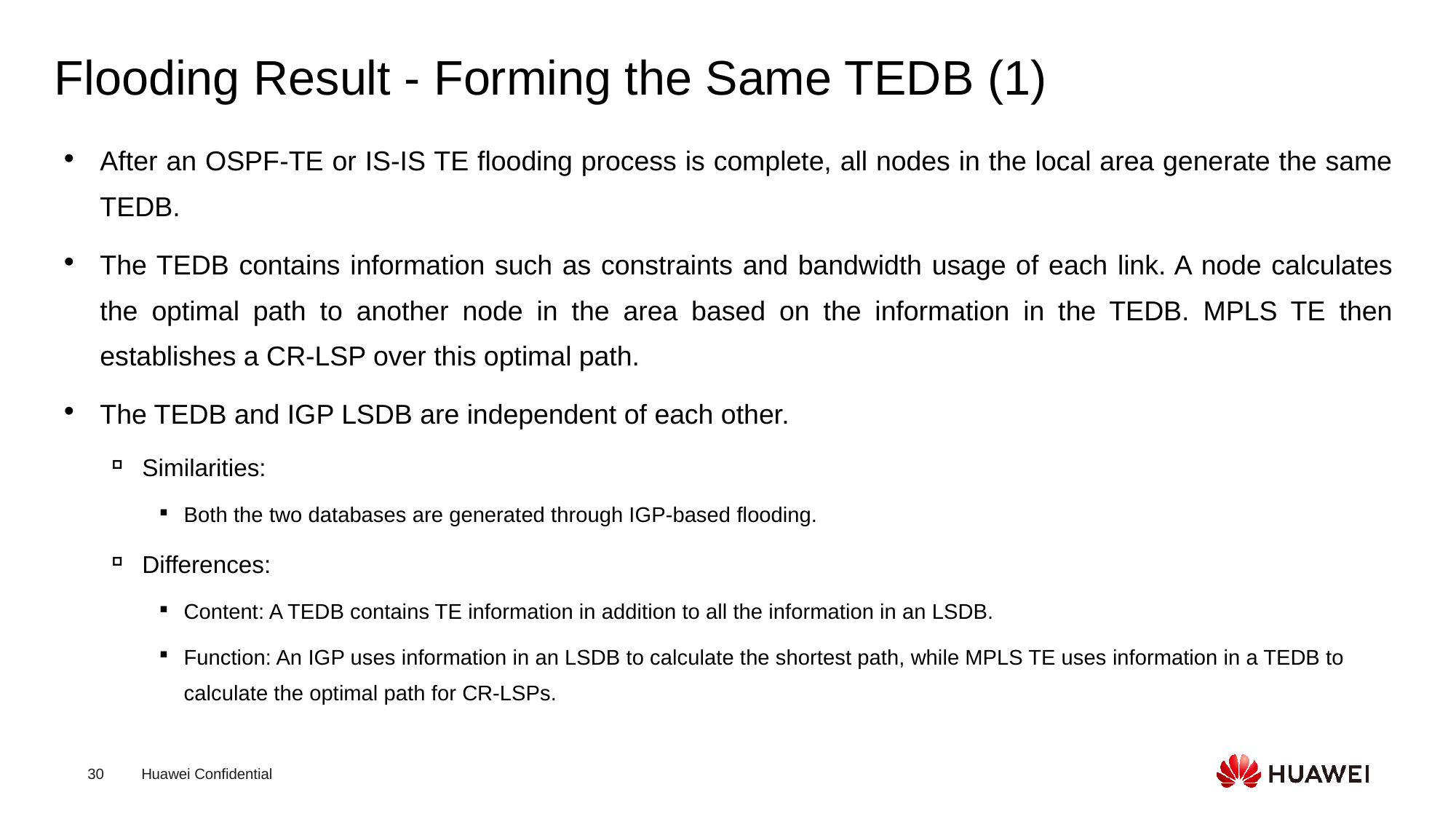

# Flooding Result - Forming the Same TEDB (1)
After an OSPF-TE or IS-IS TE flooding process is complete, all nodes in the local area generate the same TEDB.
The TEDB contains information such as constraints and bandwidth usage of each link. A node calculates the optimal path to another node in the area based on the information in the TEDB. MPLS TE then establishes a CR-LSP over this optimal path.
The TEDB and IGP LSDB are independent of each other.
Similarities:
Both the two databases are generated through IGP-based flooding.
Differences:
Content: A TEDB contains TE information in addition to all the information in an LSDB.
Function: An IGP uses information in an LSDB to calculate the shortest path, while MPLS TE uses information in a TEDB to calculate the optimal path for CR-LSPs.